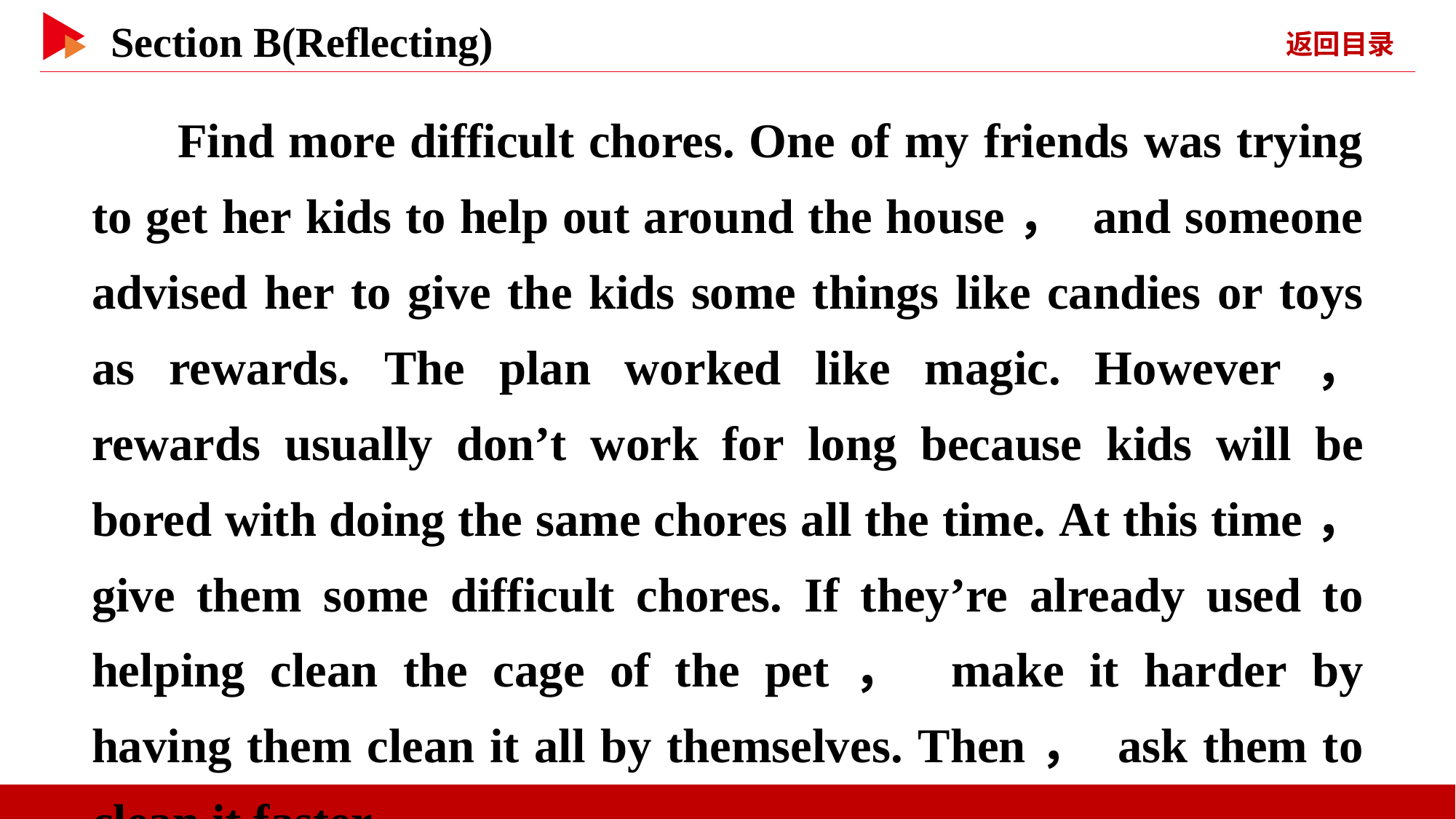

Find more difficult chores. One of my friends was trying to get her kids to help out around the house， and someone advised her to give the kids some things like candies or toys as rewards. The plan worked like magic. However， rewards usually don’t work for long because kids will be bored with doing the same chores all the time. At this time， give them some difficult chores. If they’re already used to helping clean the cage of the pet， make it harder by having them clean it all by themselves. Then， ask them to clean it faster.